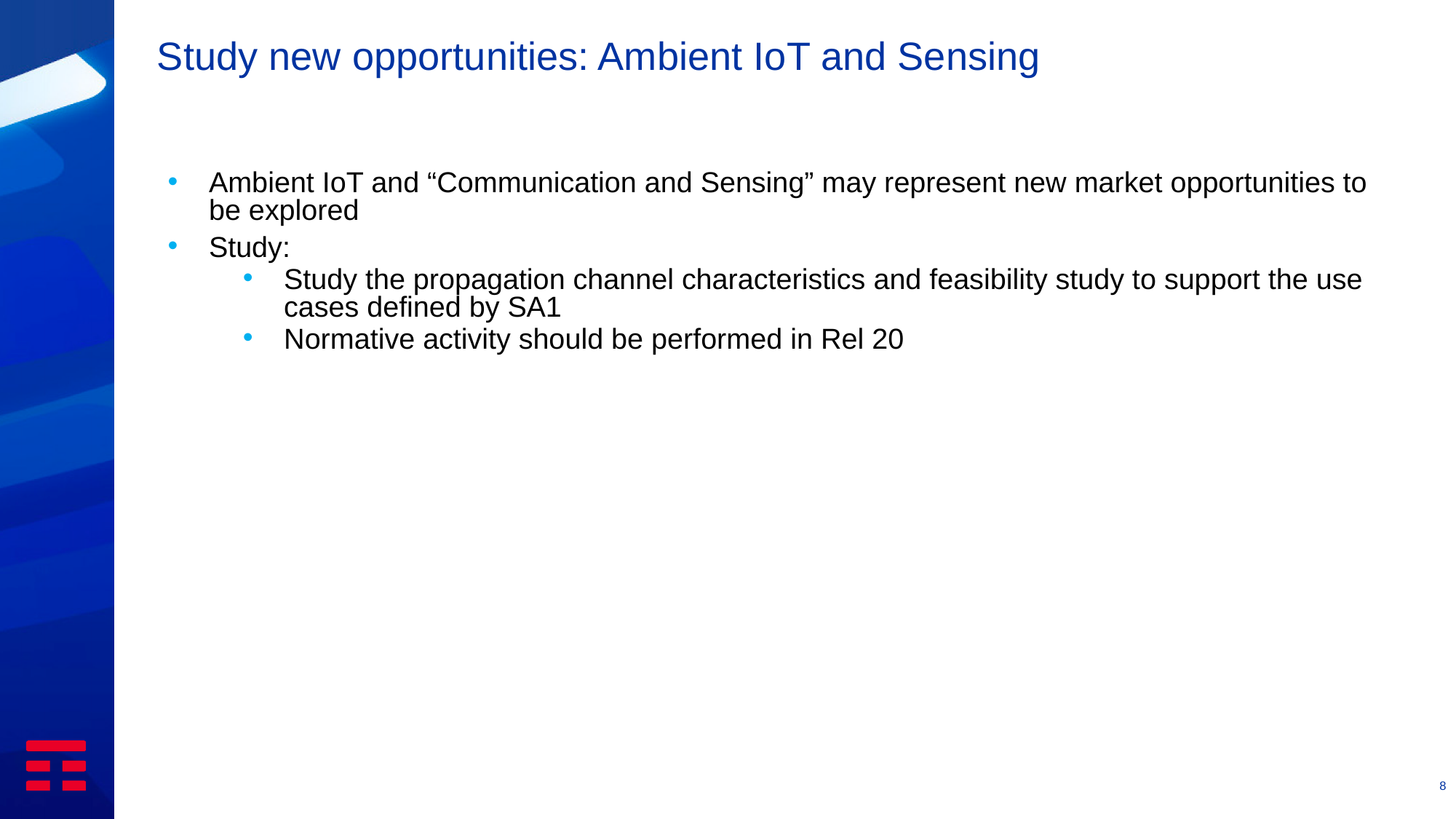

# Study new opportunities: Ambient IoT and Sensing
Ambient IoT and “Communication and Sensing” may represent new market opportunities to be explored
Study:
Study the propagation channel characteristics and feasibility study to support the use cases defined by SA1
Normative activity should be performed in Rel 20